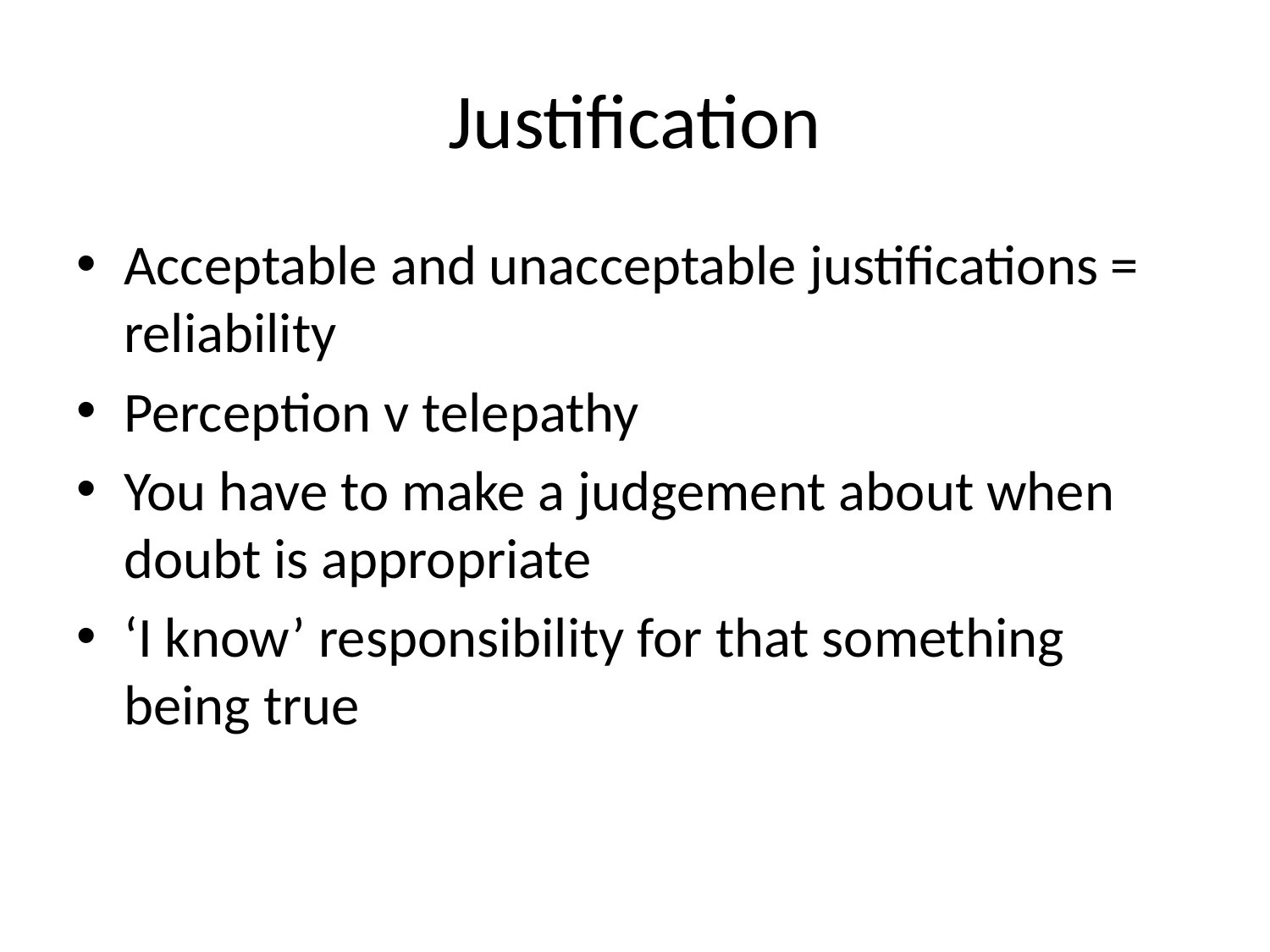

# Justification
Acceptable and unacceptable justifications = reliability
Perception v telepathy
You have to make a judgement about when doubt is appropriate
‘I know’ responsibility for that something being true